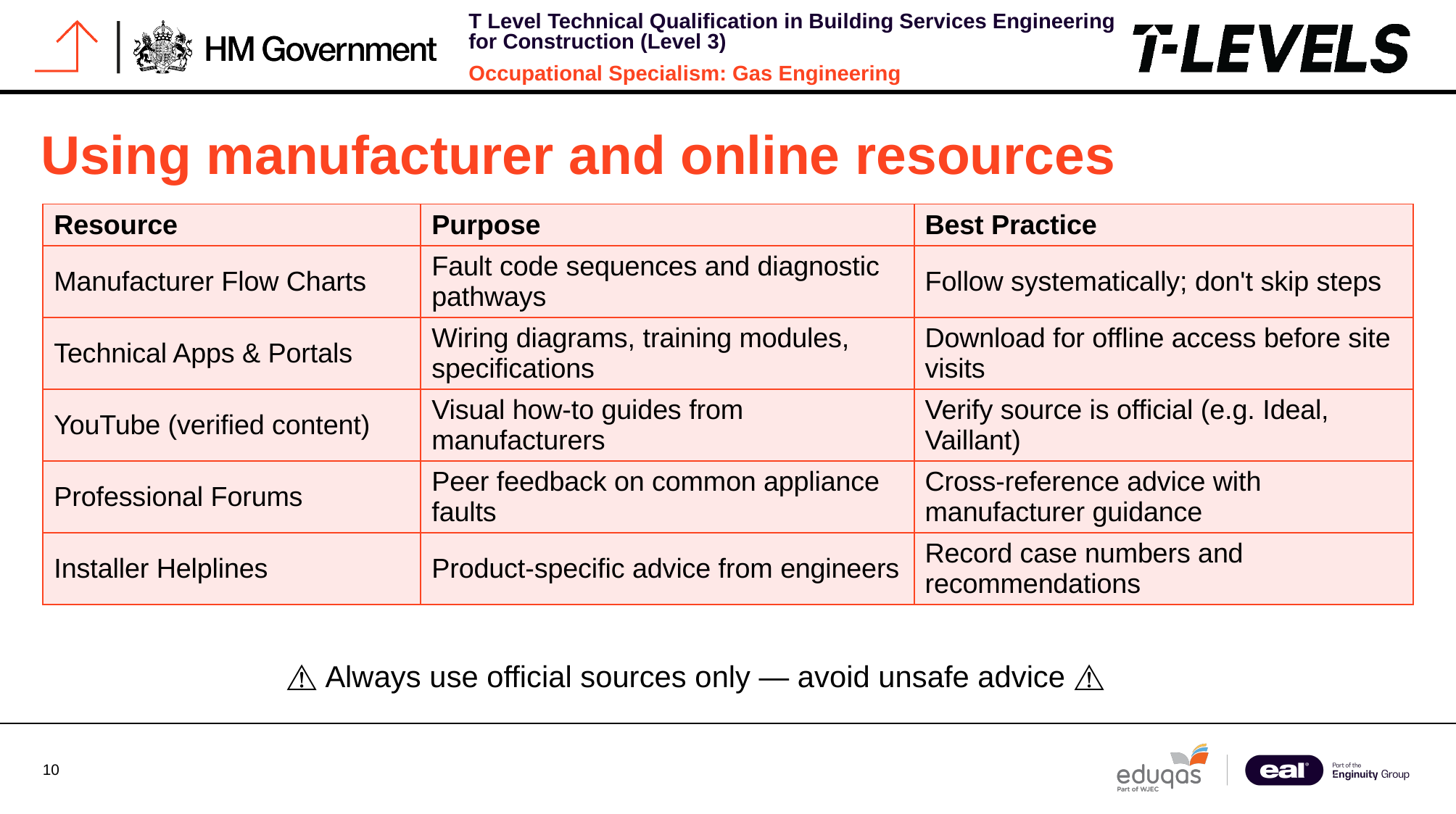

# Using manufacturer and online resources
| Resource | Purpose | Best Practice |
| --- | --- | --- |
| Manufacturer Flow Charts | Fault code sequences and diagnostic pathways | Follow systematically; don't skip steps |
| Technical Apps & Portals | Wiring diagrams, training modules, specifications | Download for offline access before site visits |
| YouTube (verified content) | Visual how-to guides from manufacturers | Verify source is official (e.g. Ideal, Vaillant) |
| Professional Forums | Peer feedback on common appliance faults | Cross-reference advice with manufacturer guidance |
| Installer Helplines | Product-specific advice from engineers | Record case numbers and recommendations |
⚠️ Always use official sources only — avoid unsafe advice ⚠️